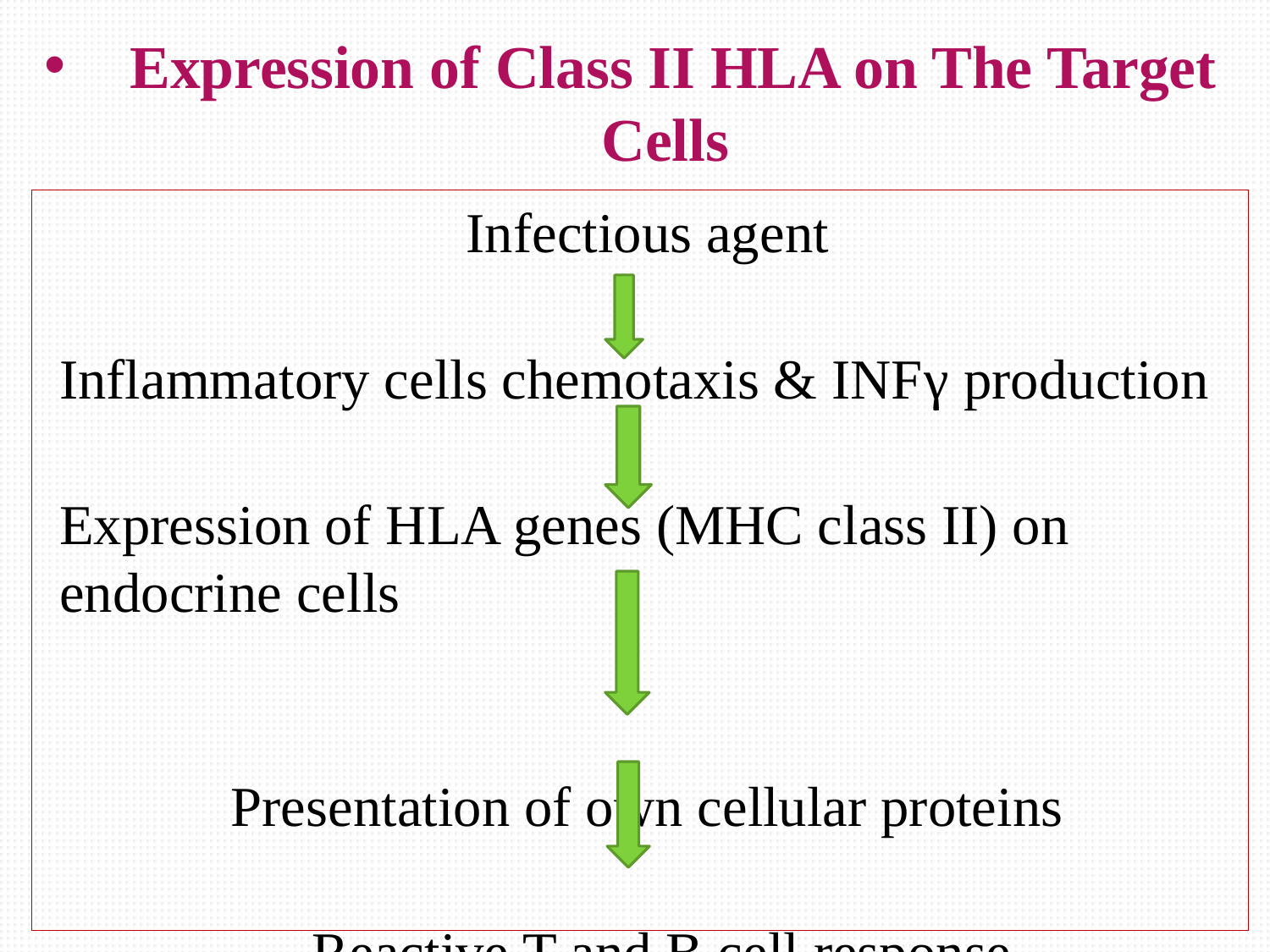

# Expression of Class II HLA on The Target Cells
Infectious agent

Inflammatory cells chemotaxis & INFγ production

Expression of HLA genes (MHC class II) on endocrine cells

Presentation of own cellular proteins

    Reactive T and B cell response.